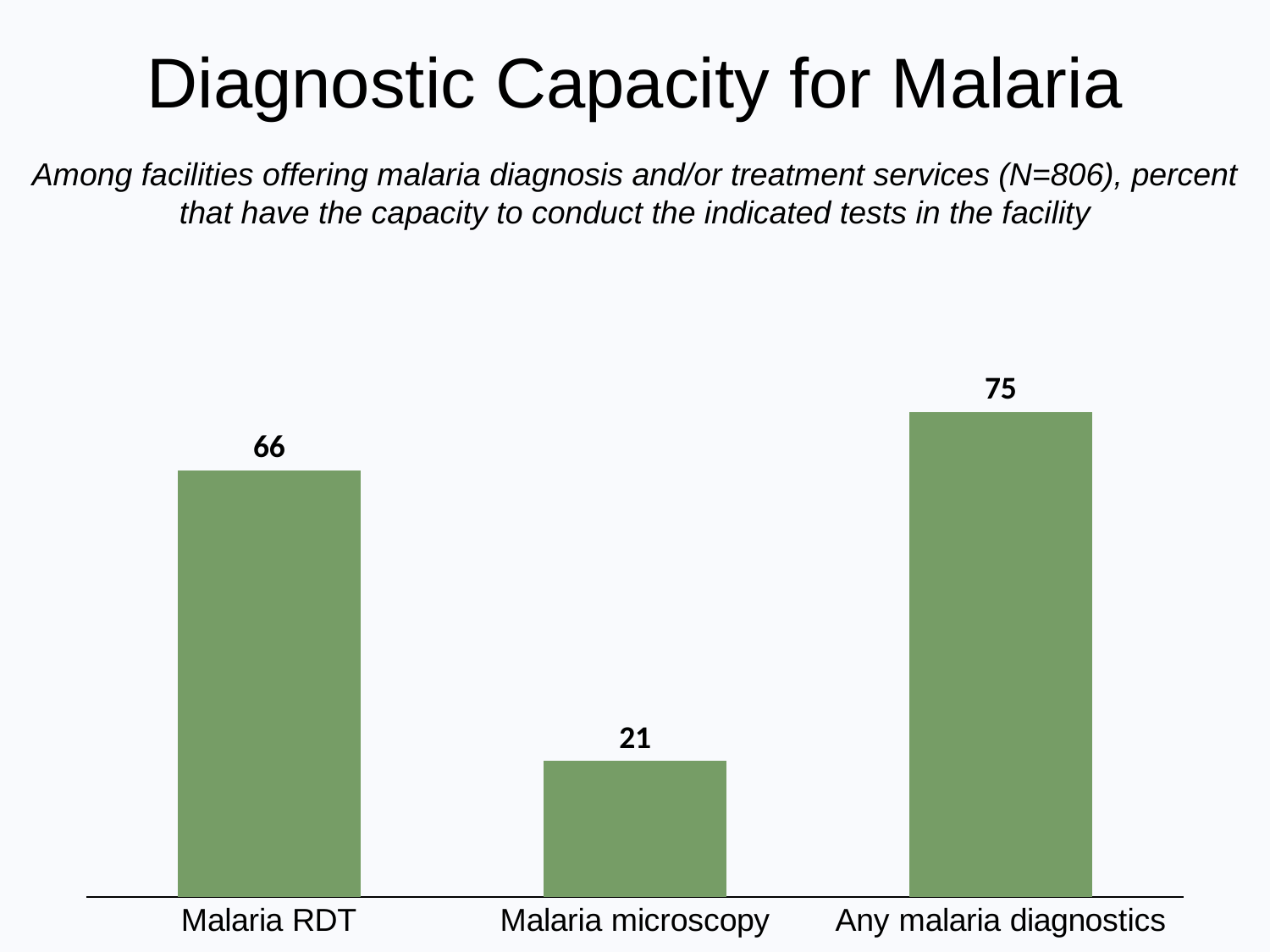

# Diagnostic Capacity for Malaria
Among facilities offering malaria diagnosis and/or treatment services (N=806), percent that have the capacity to conduct the indicated tests in the facility

### Chart

| Category | Column2 |
|---|---|
| Malaria RDT | 66.0 |
| Malaria microscopy | 21.0 |
| Any malaria diagnostics | 75.0 |